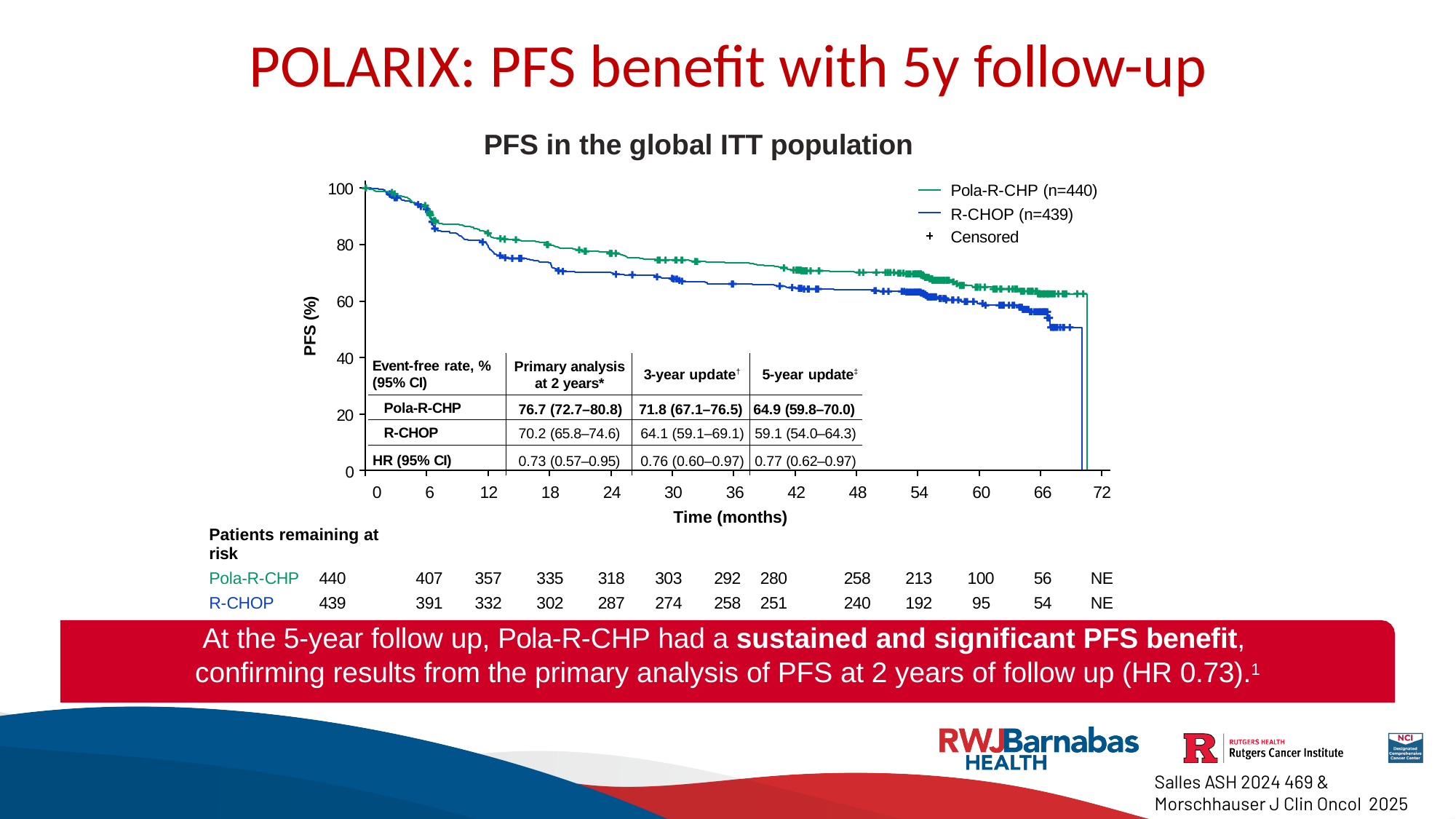

# POLARIX: PFS benefit with 5y follow-up
PFS in the global ITT population
100
Pola-R-CHP (n=440)

R-CHOP (n=439)
Censored
80
60
PFS (%)
40

Event-free rate, % (95% CI)
Primary analysis
3-year update†  5-year update‡

76.7 (72.7–80.8)  71.8 (67.1–76.5) 64.9 (59.8–70.0)
at 2 years*
Pola-R-CHP
20
R-CHOP
70.2 (65.8–74.6)
64.1 (59.1–69.1) 59.1 (54.0–64.3)
HR (95% CI)
0.73 (0.57–0.95)
0.76 (0.60–0.97) 0.77 (0.62–0.97)
0
| 0 | 6 | 12 | 18 | 24 | 30 | 36 | 42 | 48 | 54 | 60 | 66 | 72 |
| --- | --- | --- | --- | --- | --- | --- | --- | --- | --- | --- | --- | --- |
| Patients remaining at risk |  |  |  |  | Time (months) |  |  |  |  |  |  |  |
| Pola-R-CHP 440 | 407 | 357 | 335 | 318 | 303 292 280 |  |  | 258 | 213 | 100 | 56 | NE |
| R-CHOP 439 | 391 | 332 | 302 | 287 | 274 258 251 |  |  | 240 | 192 | 95 | 54 | NE |
At the 5-year follow up, Pola-R-CHP had a sustained and significant PFS benefit,
confirming results from the primary analysis of PFS at 2 years of follow up (HR 0.73).1
Salles ASH 2024 469 &
Morschhauser J Clin Oncol  2025